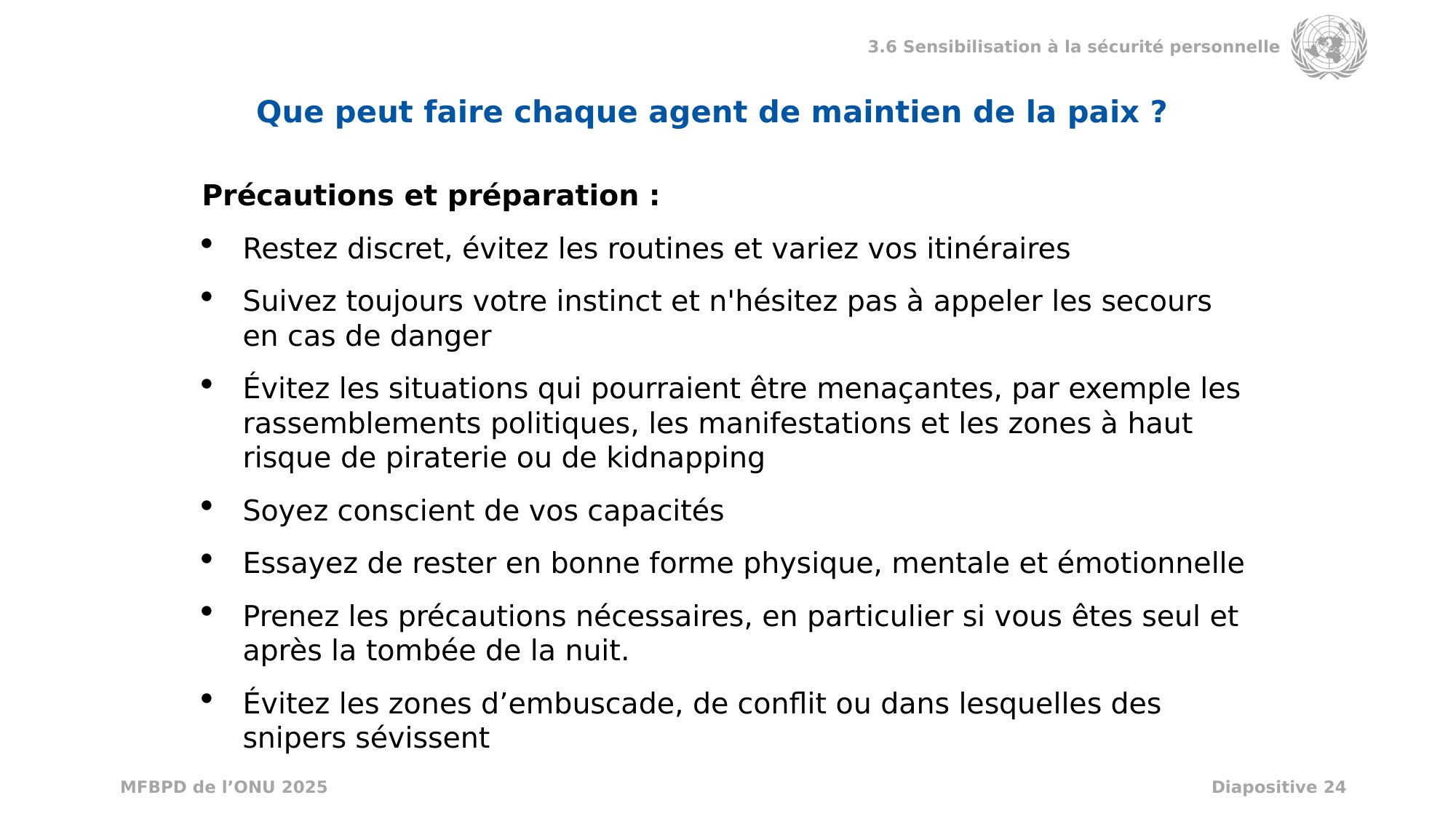

Que peut faire chaque agent de maintien de la paix ?
Précautions et préparation :
Restez discret, évitez les routines et variez vos itinéraires
Suivez toujours votre instinct et n'hésitez pas à appeler les secours en cas de danger
Évitez les situations qui pourraient être menaçantes, par exemple les rassemblements politiques, les manifestations et les zones à haut risque de piraterie ou de kidnapping
Soyez conscient de vos capacités
Essayez de rester en bonne forme physique, mentale et émotionnelle
Prenez les précautions nécessaires, en particulier si vous êtes seul et après la tombée de la nuit.
Évitez les zones d’embuscade, de conflit ou dans lesquelles des snipers sévissent